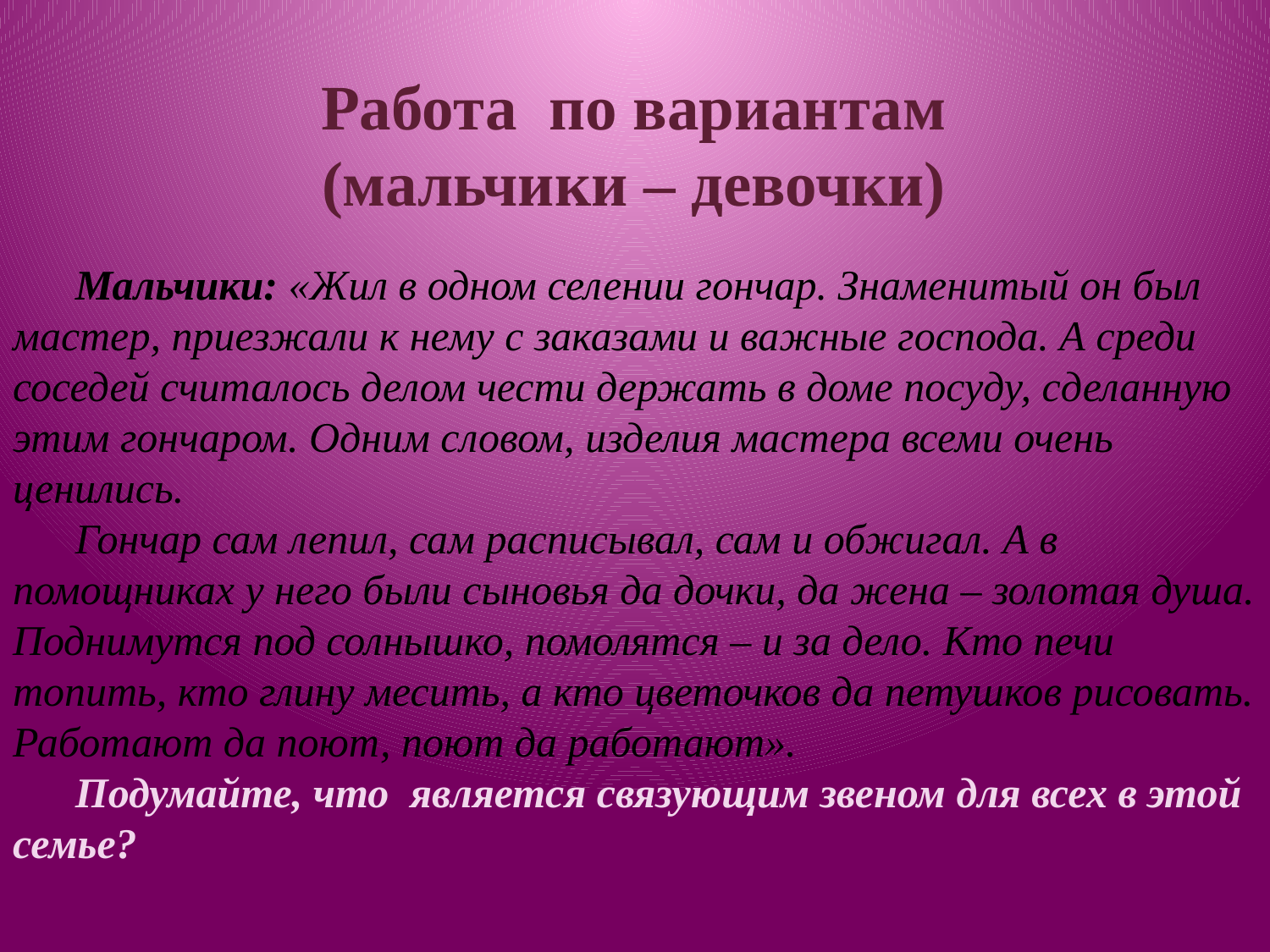

Работа  по вариантам
(мальчики – девочки)
Мальчики: «Жил в одном селении гончар. Знаменитый он был мастер, приезжали к нему с заказами и важные господа. А среди соседей считалось делом чести держать в доме посуду, сделанную этим гончаром. Одним словом, изделия мастера всеми очень ценились.
Гончар сам лепил, сам расписывал, сам и обжигал. А в помощниках у него были сыновья да дочки, да жена – золотая душа. Поднимутся под солнышко, помолятся – и за дело. Кто печи топить, кто глину месить, а кто цветочков да петушков рисовать. Работают да поют, поют да работают».
Подумайте, что  является связующим звеном для всех в этой семье?